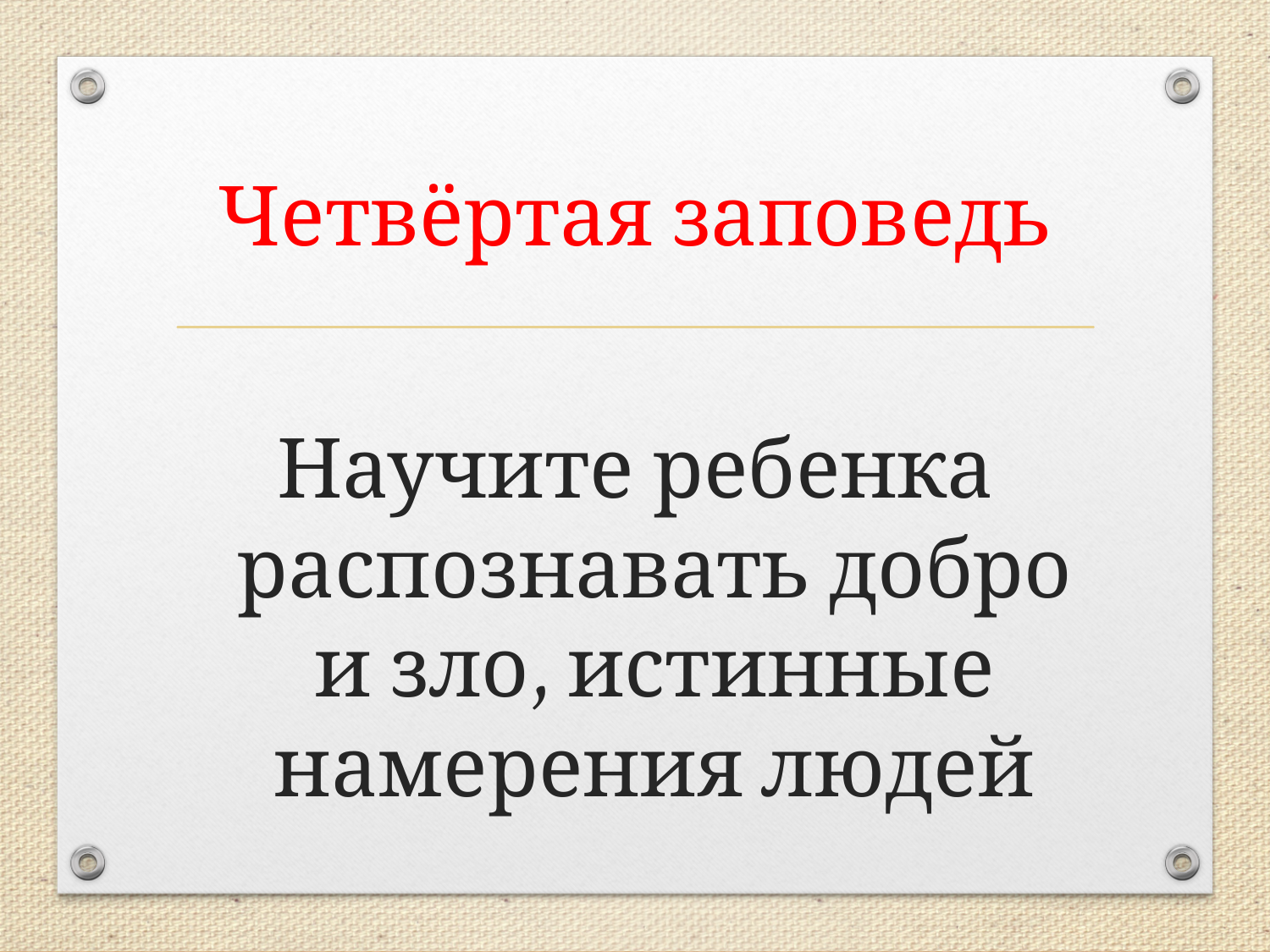

#
Четвёртая заповедь

Научите ребенка распознавать добро и зло, истинные намерения людей